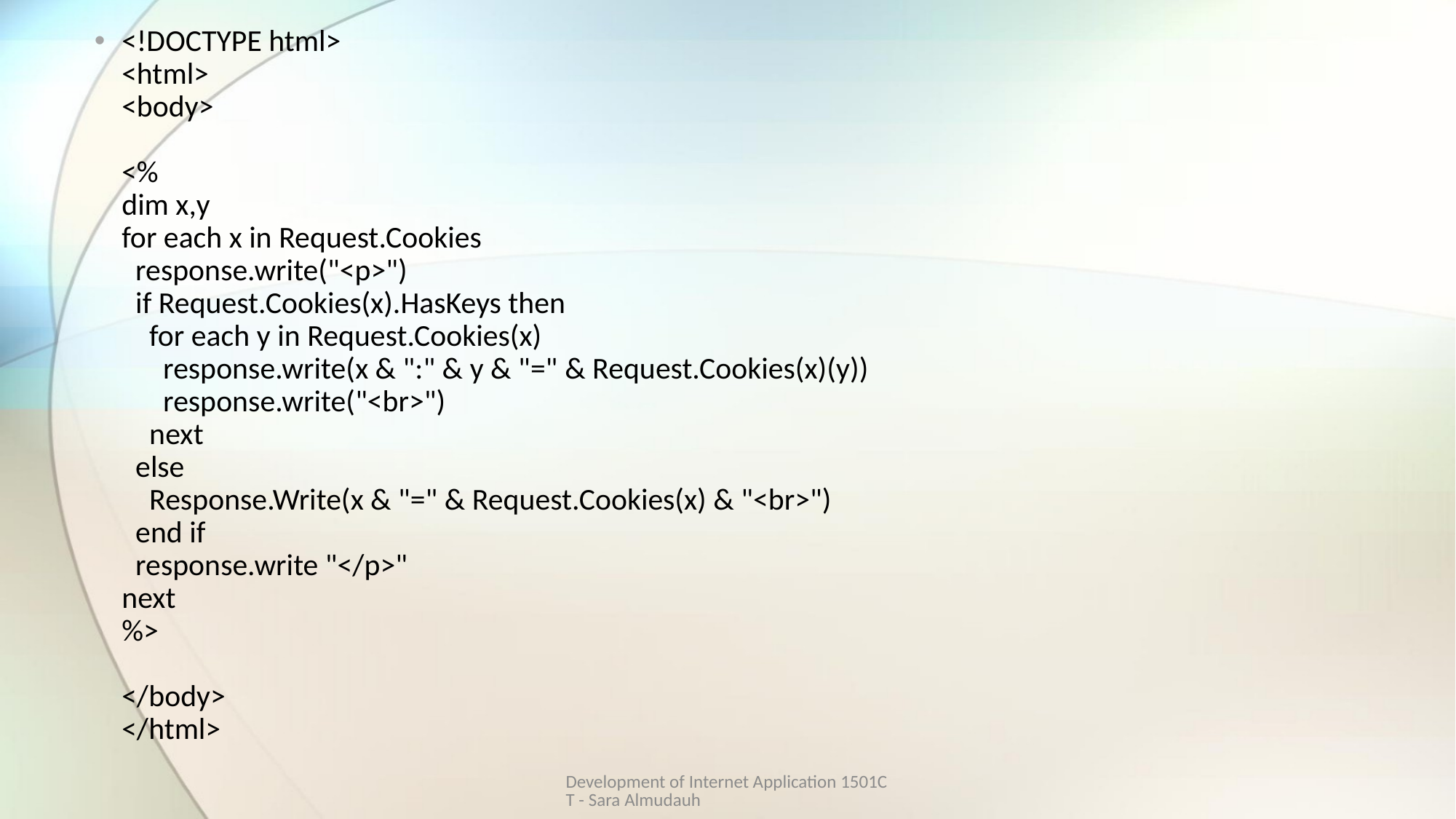

<!DOCTYPE html>
<html>
<body>
<%
dim x,y
for each x in Request.Cookies
  response.write("<p>")
  if Request.Cookies(x).HasKeys then
    for each y in Request.Cookies(x)
      response.write(x & ":" & y & "=" & Request.Cookies(x)(y))
      response.write("<br>")
    next
  else
    Response.Write(x & "=" & Request.Cookies(x) & "<br>")
  end if
  response.write "</p>"
next
%>
</body>
</html>
Development of Internet Application 1501CT - Sara Almudauh